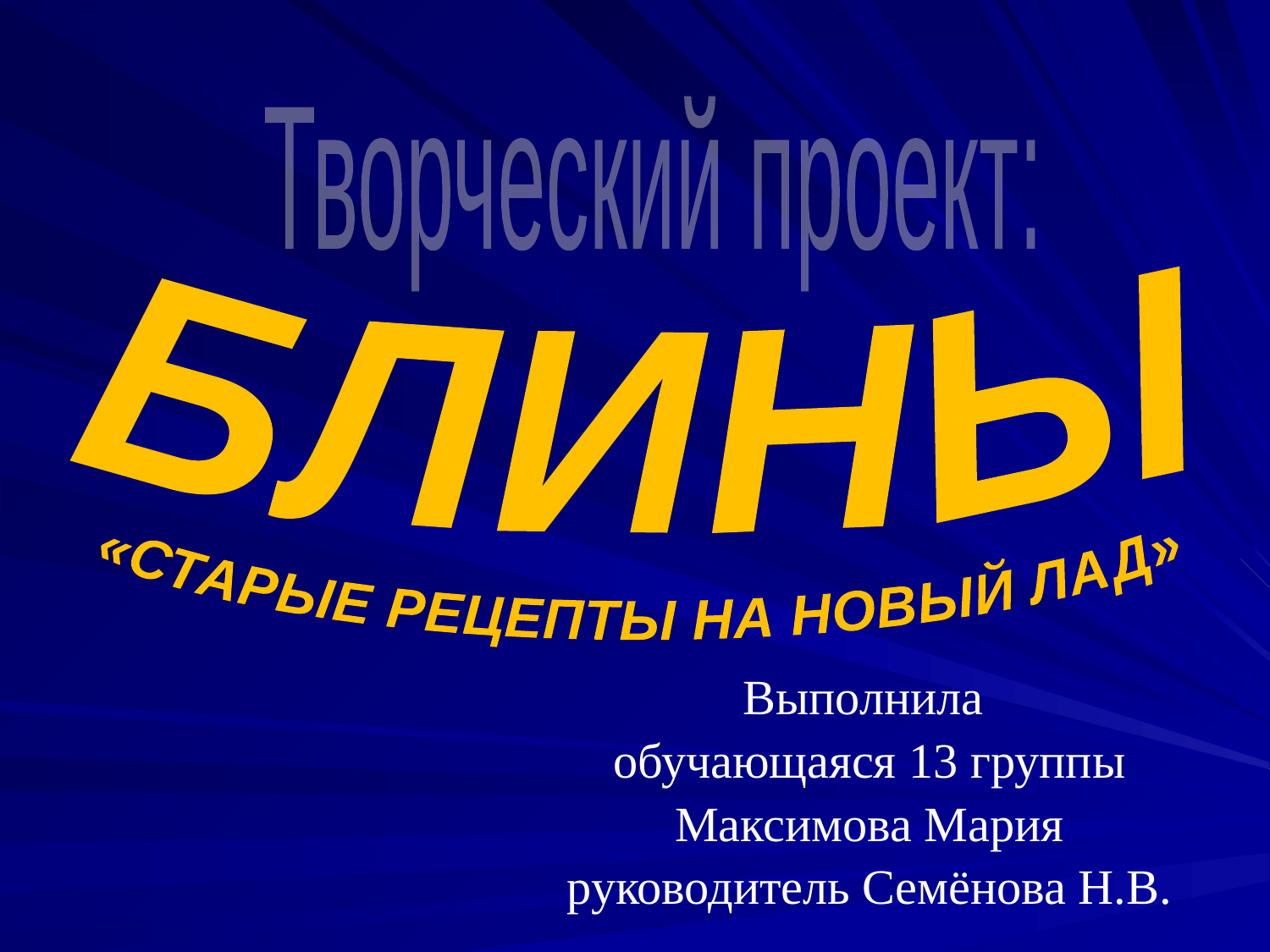

Творческий проект:
БЛИНЫ
«СТАРЫЕ РЕЦЕПТЫ НА НОВЫЙ ЛАД»
Выполнила
обучающаяся 13 группы
Максимова Мария
руководитель Семёнова Н.В.